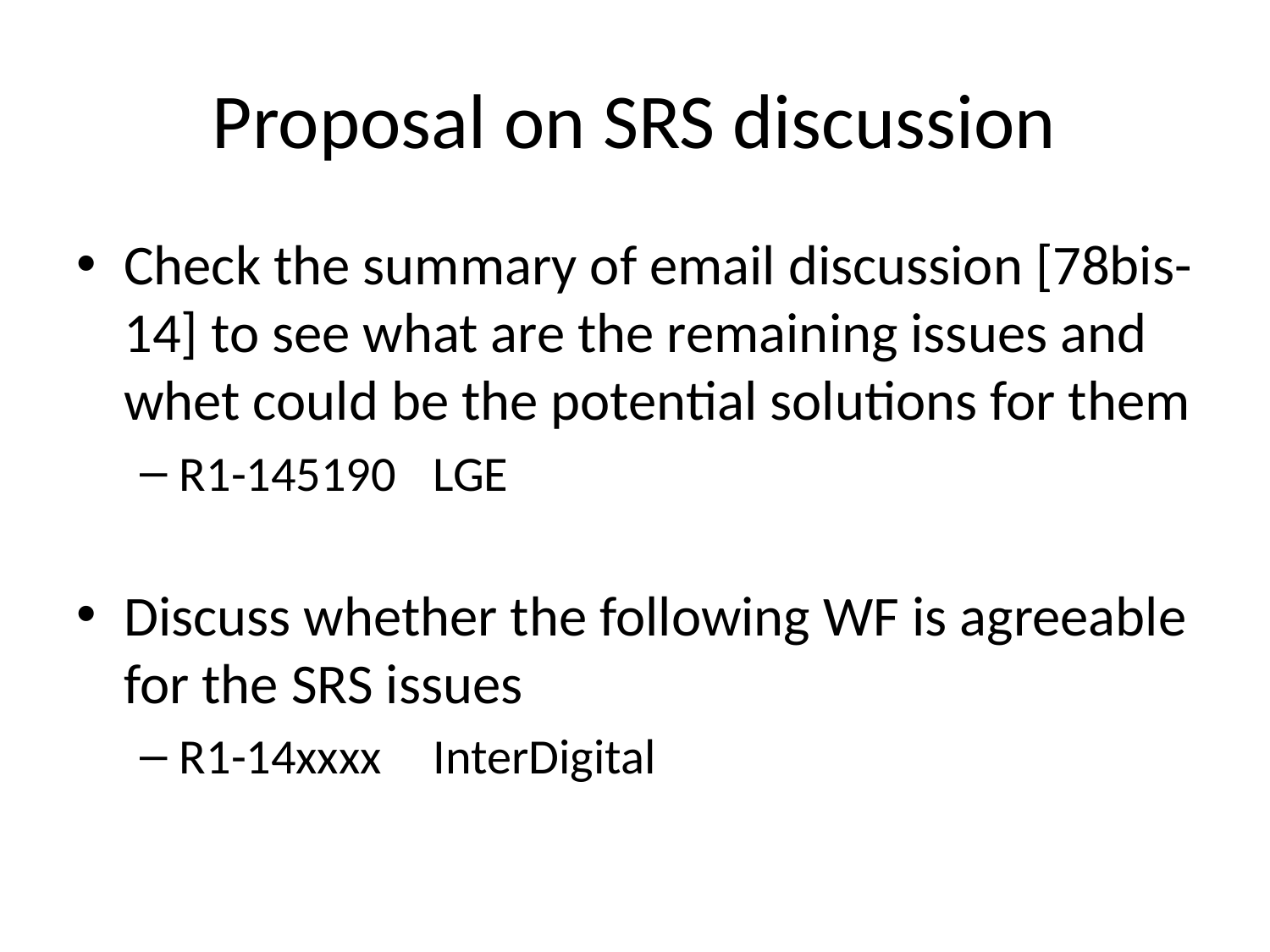

# Proposal on SRS discussion
Check the summary of email discussion [78bis-14] to see what are the remaining issues and whet could be the potential solutions for them
R1-145190	LGE

Discuss whether the following WF is agreeable for the SRS issues
R1-14xxxx	InterDigital